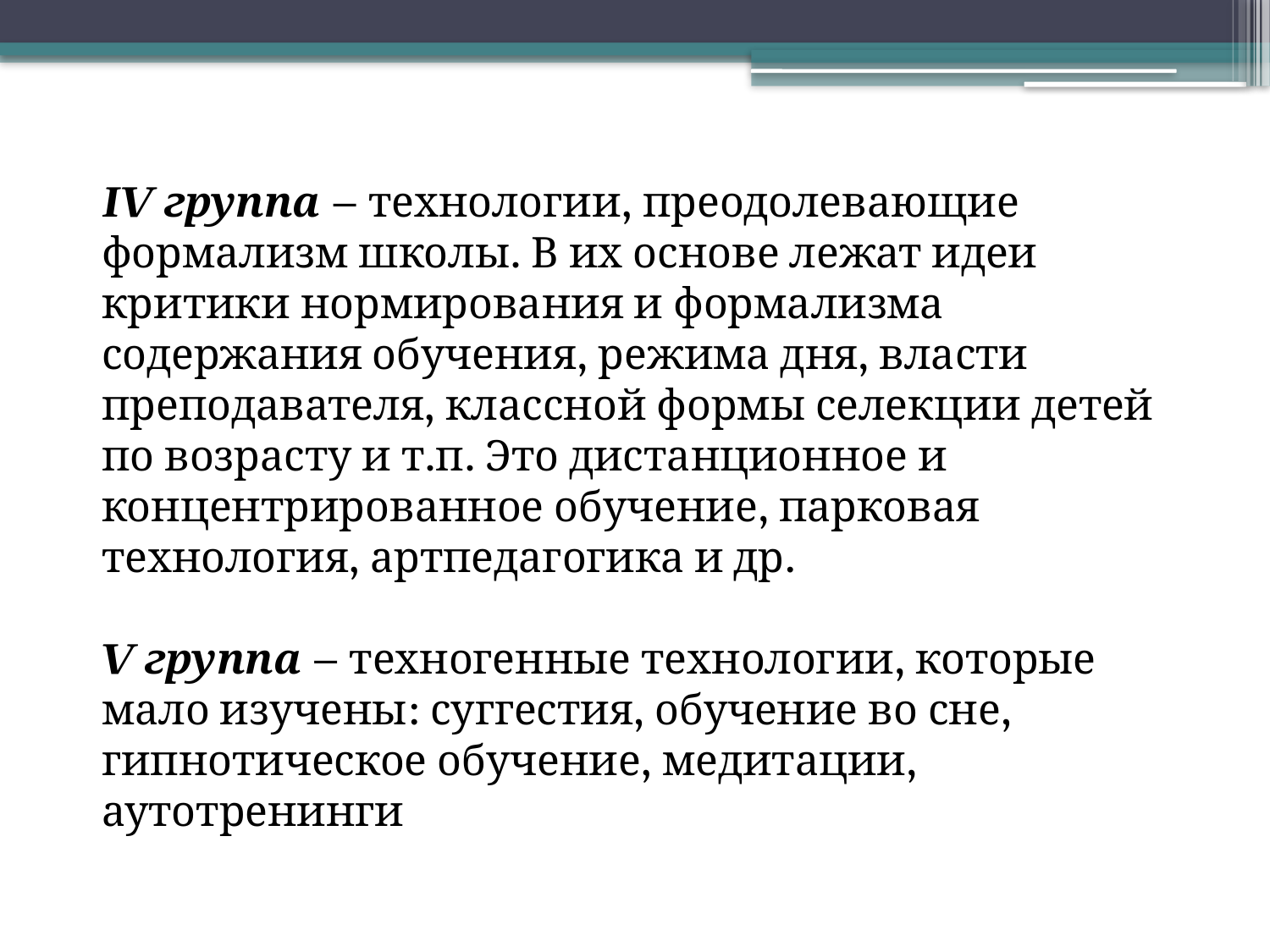

IV группа – технологии, преодолевающие формализм школы. В их основе лежат идеи критики нормирования и формализма содержания обучения, режима дня, власти преподавателя, классной формы селекции детей по возрасту и т.п. Это дистанционное и концентрированное обучение, парковая технология, артпедагогика и др.
V группа – техногенные технологии, которые мало изучены: суггестия, обучение во сне, гипнотическое обучение, медитации, аутотренинги